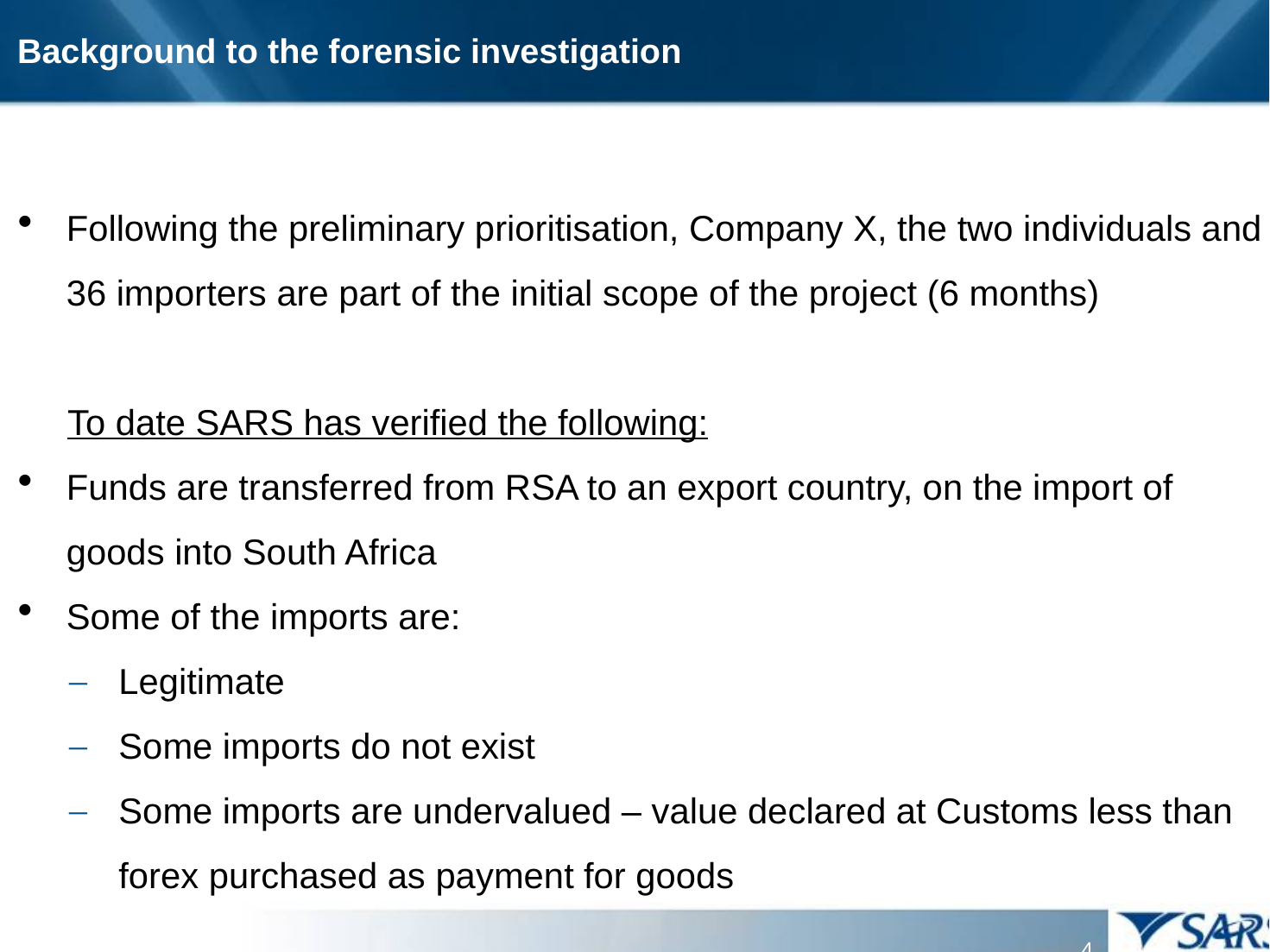

# Background to the forensic investigation
Following the preliminary prioritisation, Company X, the two individuals and 36 importers are part of the initial scope of the project (6 months)

     To date SARS has verified the following:
Funds are transferred from RSA to an export country, on the import of goods into South Africa
Some of the imports are:
Legitimate
Some imports do not exist
Some imports are undervalued – value declared at Customs less than forex purchased as payment for goods

4